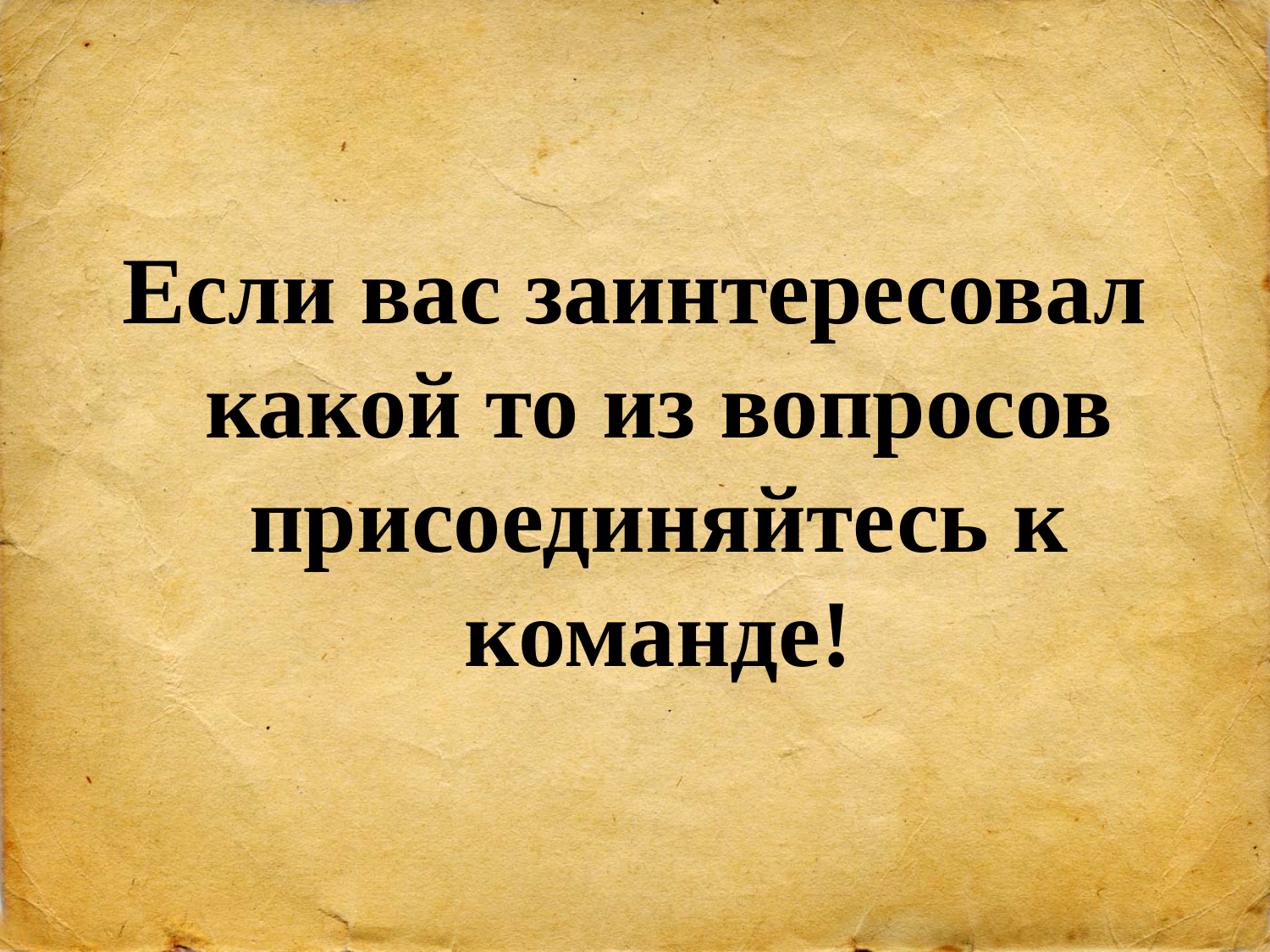

Если вас заинтересовал какой то из вопросов присоединяйтесь к команде!